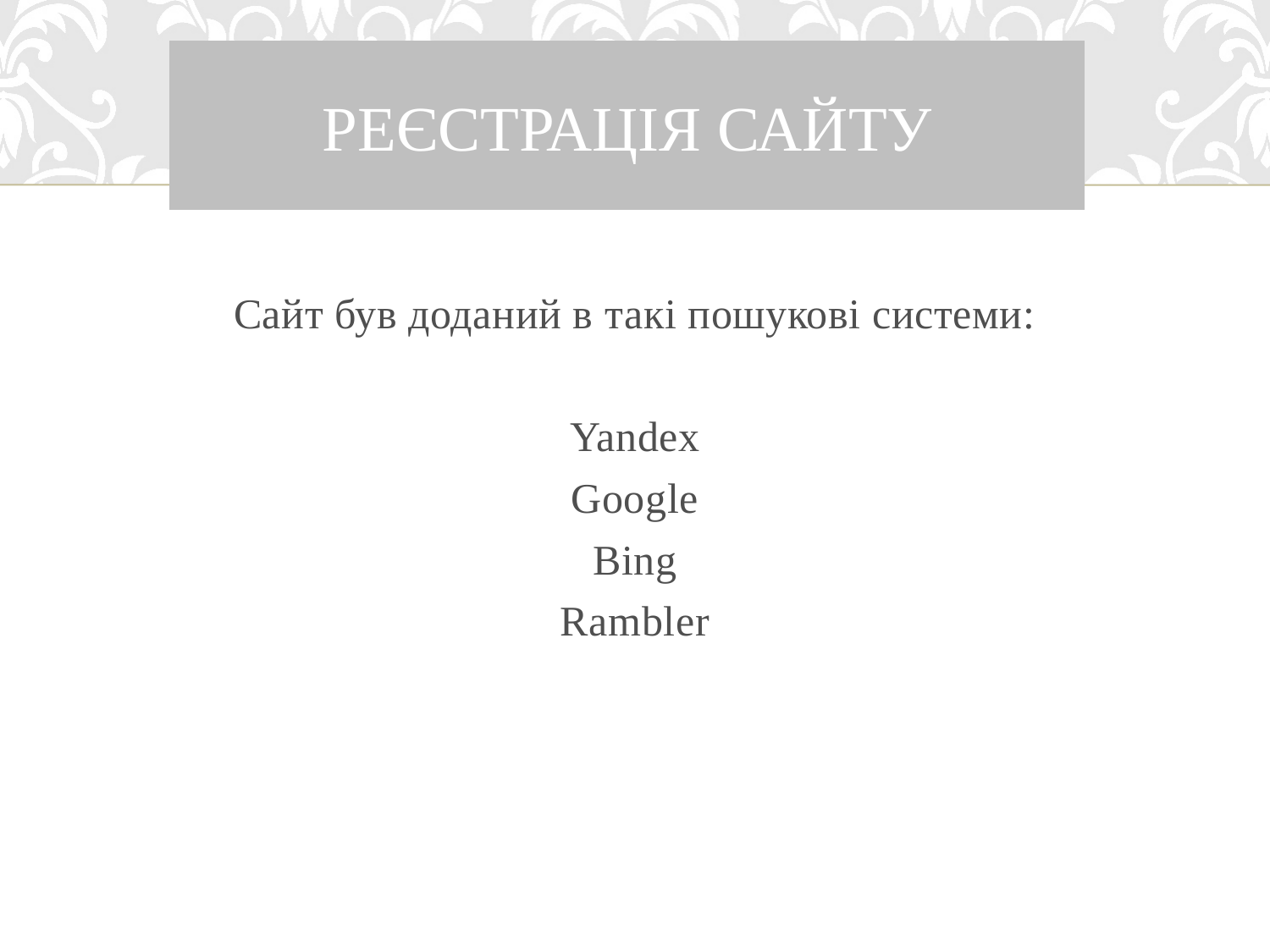

# Реєстрація сайту
Сайт був доданий в такі пошукові системи:

Yandex
Google
Bing
Rambler